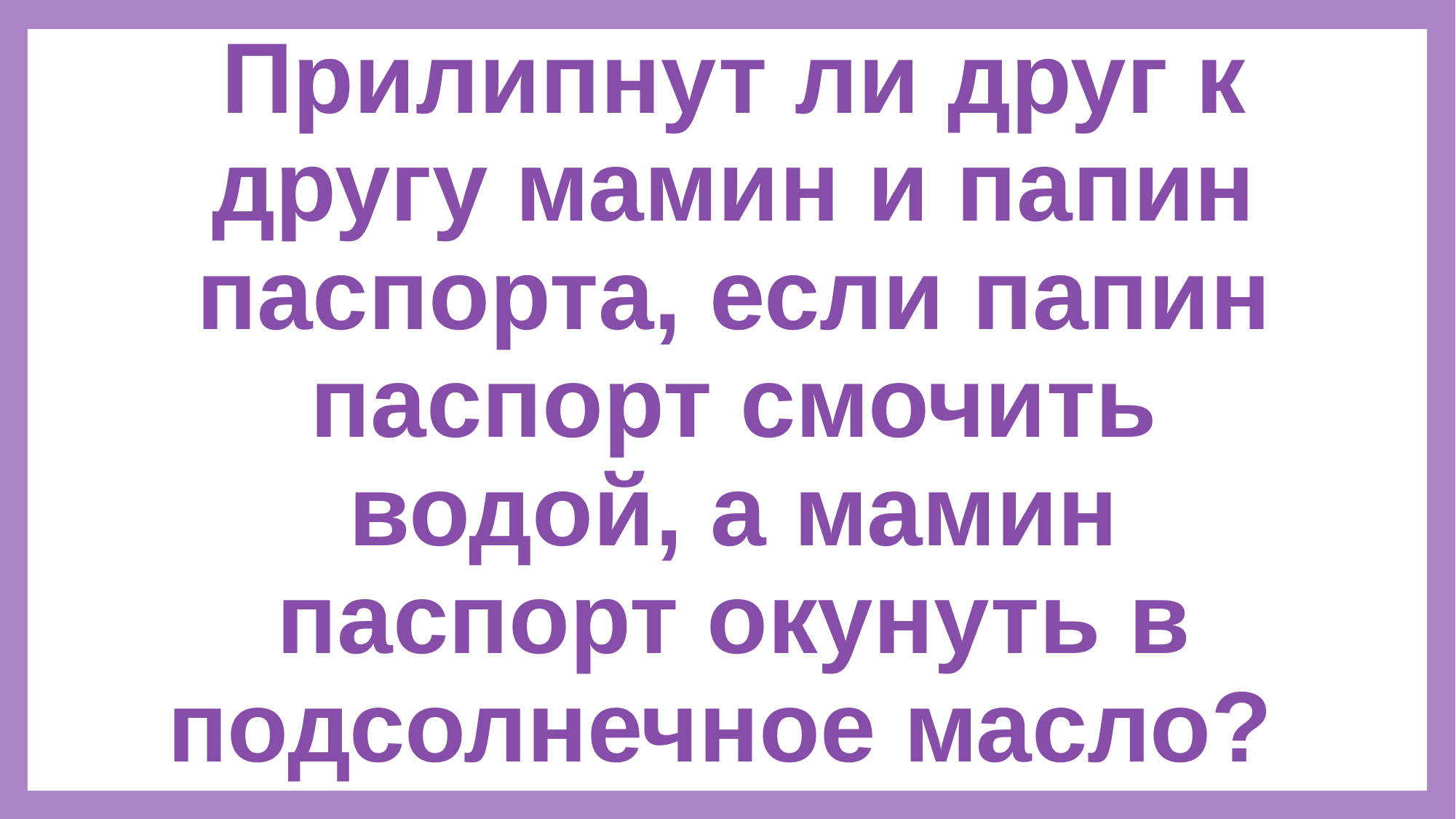

# Прилипнут ли друг к другу мамин и папин паспорта, если папин паспорт смочить водой, а мамин паспорт окунуть в подсолнечное масло?